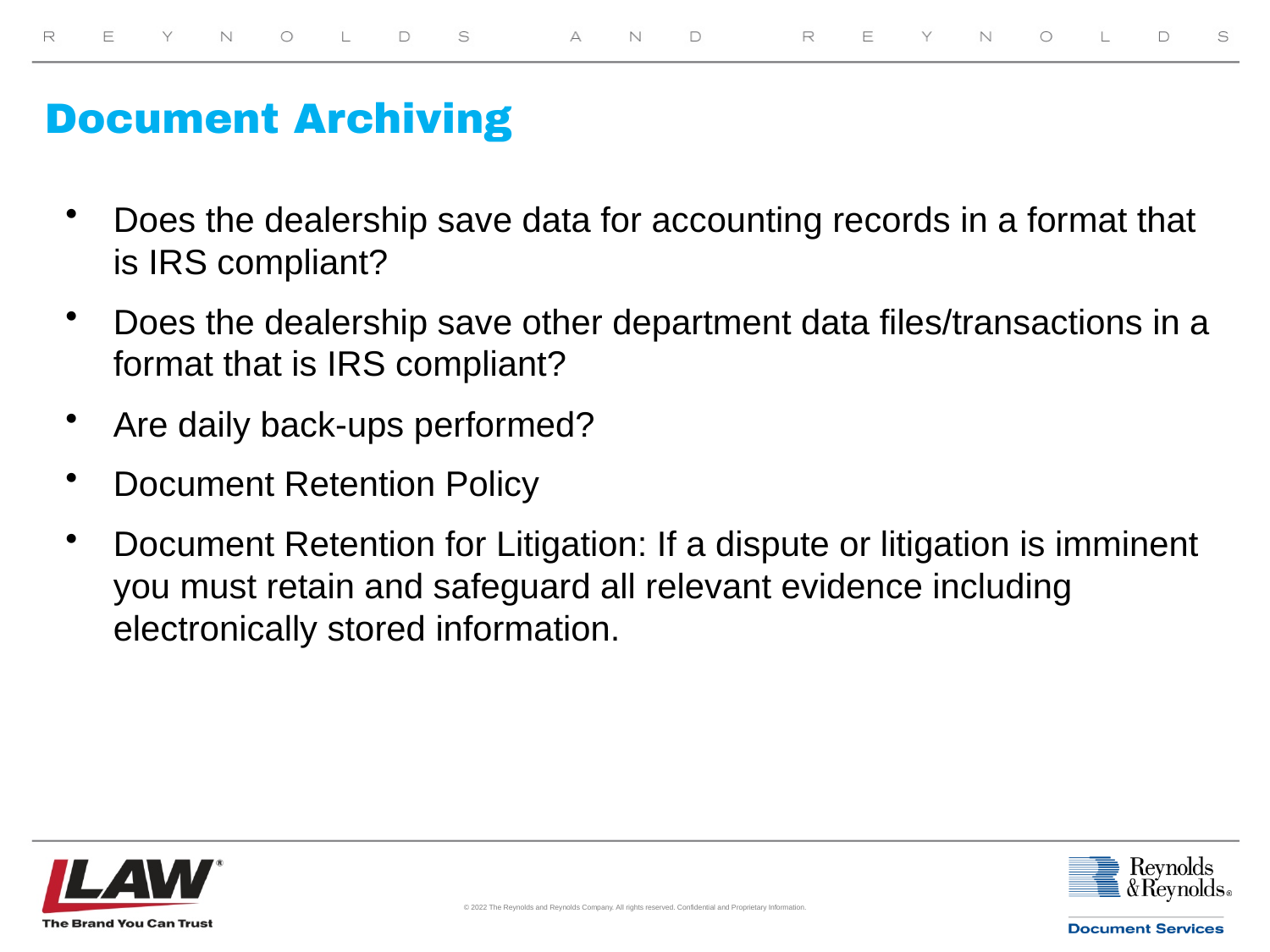

# Document Archiving
Does the dealership save data for accounting records in a format that is IRS compliant?
Does the dealership save other department data files/transactions in a format that is IRS compliant?
Are daily back-ups performed?
Document Retention Policy
Document Retention for Litigation: If a dispute or litigation is imminent you must retain and safeguard all relevant evidence including electronically stored information.